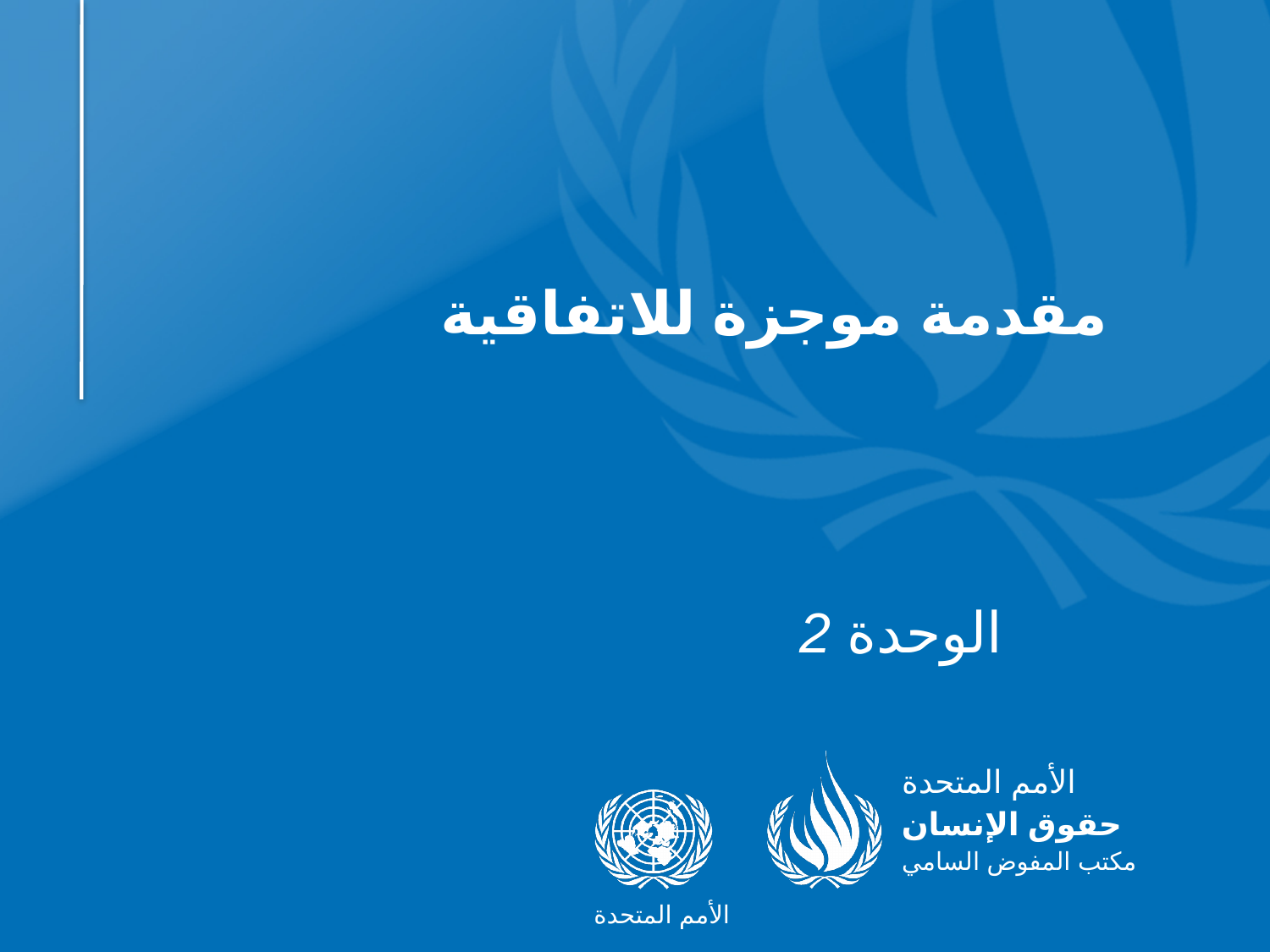

# مقدمة موجزة للاتفاقية
الوحدة 2
الأمم المتحدة
حقوق الإنسان
مكتب المفوض السامي
الأمم المتحدة